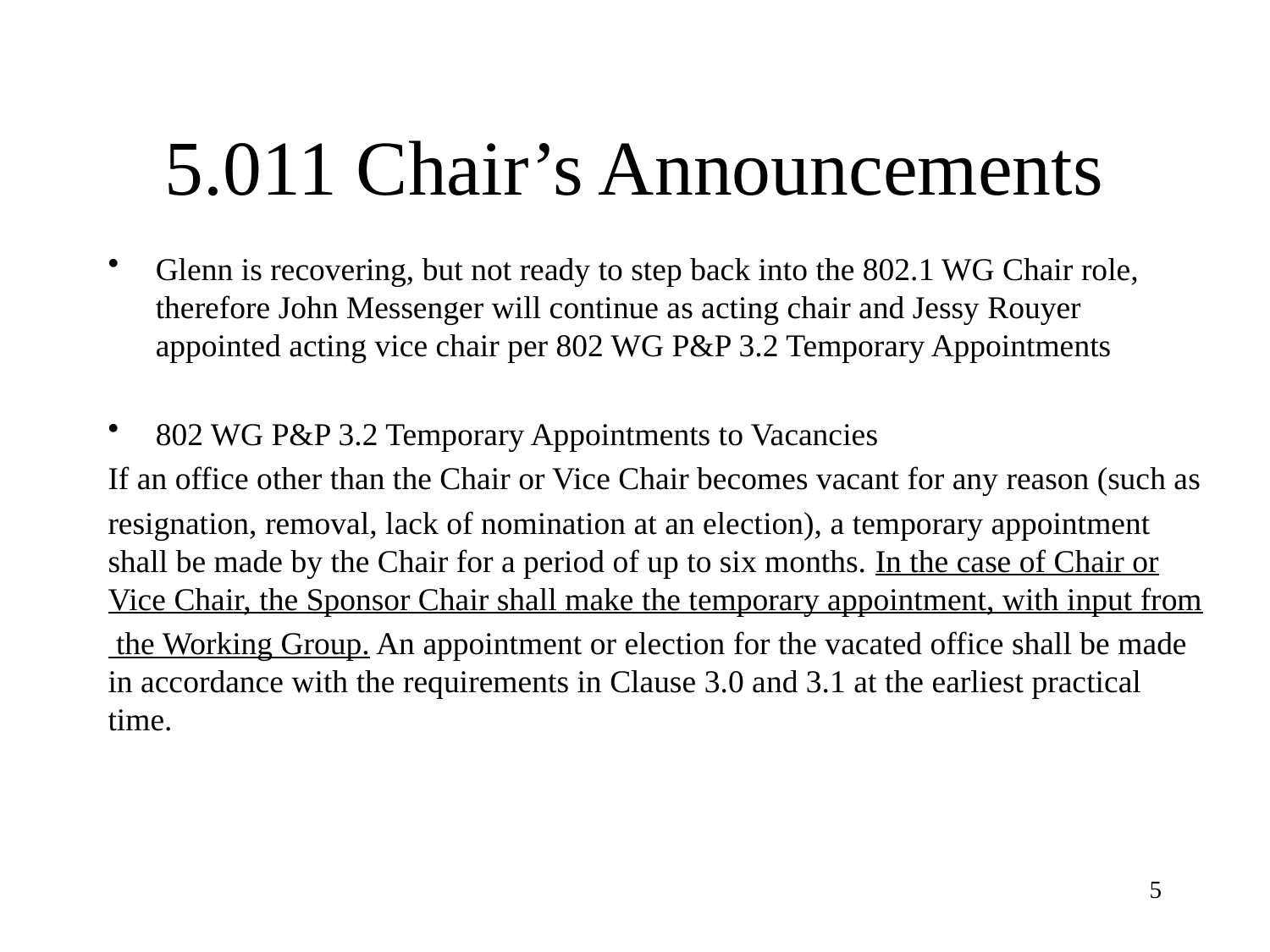

# 5.011 Chair’s Announcements
Glenn is recovering, but not ready to step back into the 802.1 WG Chair role, therefore John Messenger will continue as acting chair and Jessy Rouyer appointed acting vice chair per 802 WG P&P 3.2 Temporary Appointments

802 WG P&P 3.2 Temporary Appointments to Vacancies
If an office other than the Chair or Vice Chair becomes vacant for any reason (such as
resignation, removal, lack of nomination at an election), a temporary appointment shall be made by the Chair for a period of up to six months. In the case of Chair or Vice Chair, the Sponsor Chair shall make the temporary appointment, with input from
 the Working Group. An appointment or election for the vacated office shall be made in accordance with the requirements in Clause 3.0 and 3.1 at the earliest practical time.
5